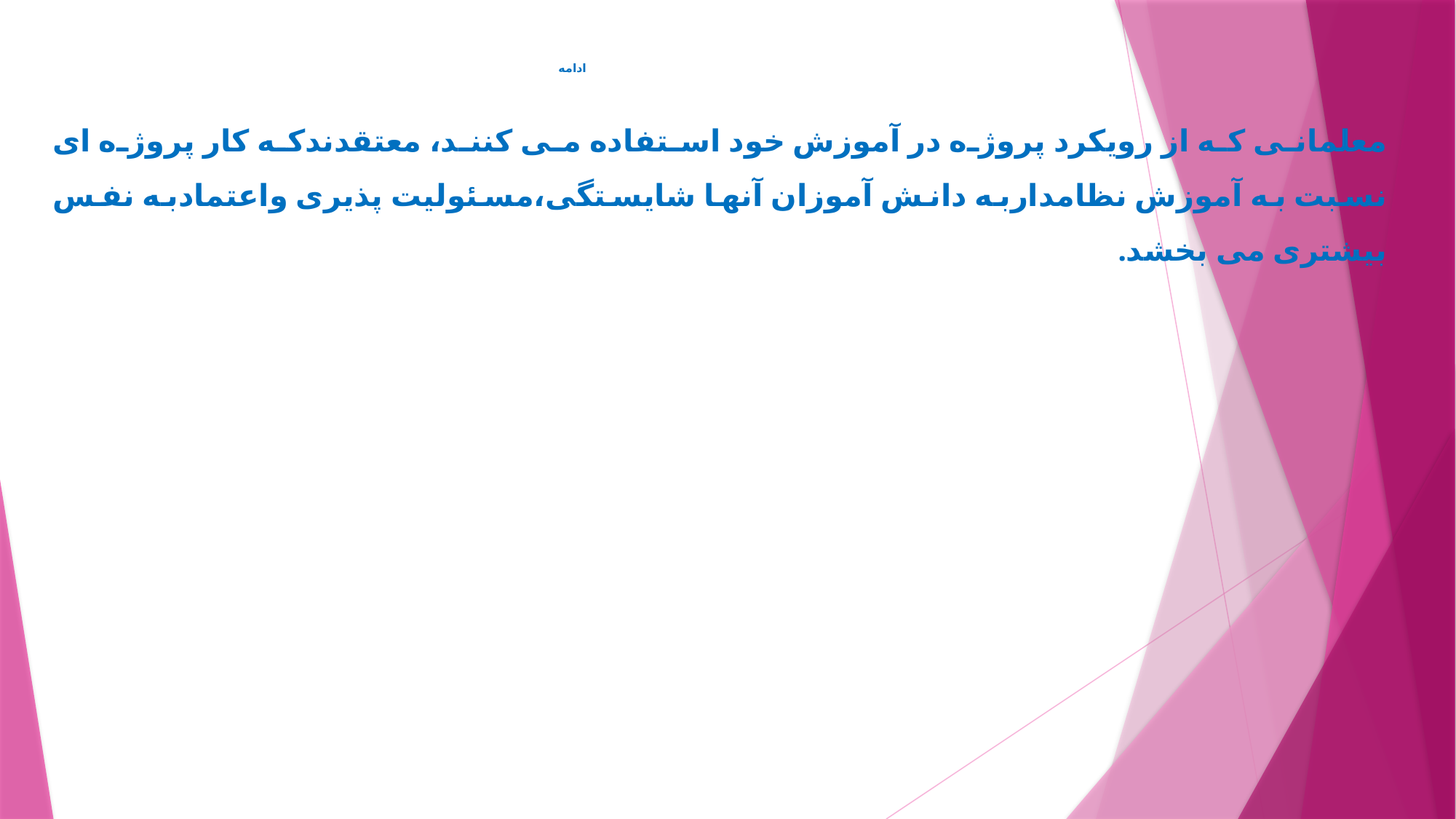

# ادامه
معلمانی که از رويکرد پروژه در آموزش خود استفاده می کنند، معتقدندکه کار پروژه ای نسبت به آموزش نظامداربه دانش آموزان آنها شايستگی،مسئوليت پذيری واعتمادبه نفس بيشتری می بخشد.